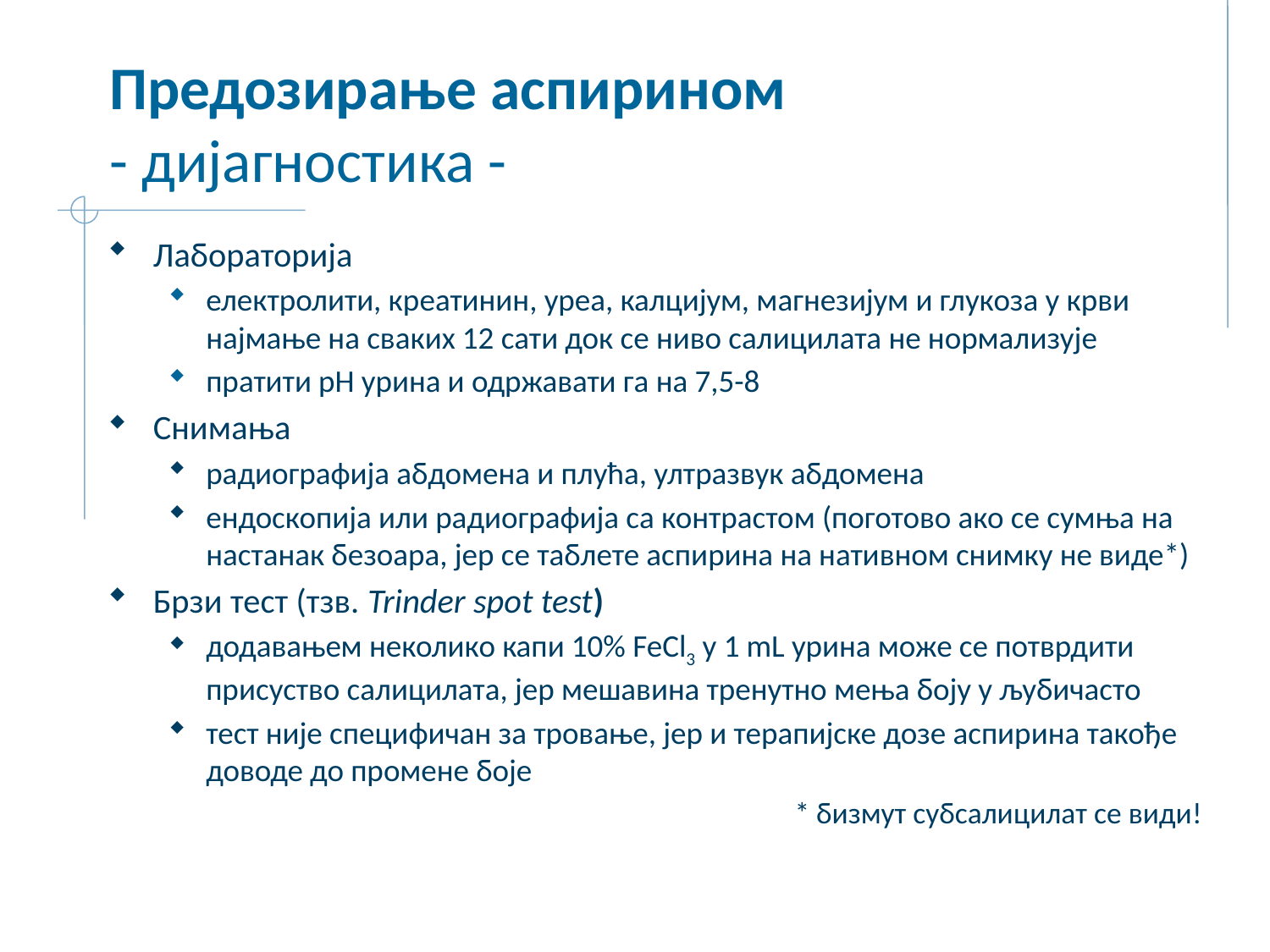

# Предозирање аспирином - дијагностика -
Лабораторија
електролити, креатинин, уреа, калцијум, магнезијум и глукоза у крви најмање на сваких 12 сати док се ниво салицилата не нормализује
пратити pH урина и одржавати га на 7,5-8
Снимања
радиографија абдомена и плућа, ултразвук абдомена
ендоскопија или радиографија са контрастом (поготово ако се сумња на настанак безоара, јер се таблете аспирина на нативном снимку не виде*)
Брзи тест (тзв. Trinder spot test)
додавањем неколико капи 10% FeCl3 у 1 mL урина може се потврдити присуство салицилата, јер мешавина тренутно мења боју у љубичасто
тест није специфичан за тровање, јер и терапијске дозе аспирина такође доводе до промене боје
* бизмут субсалицилат се види!